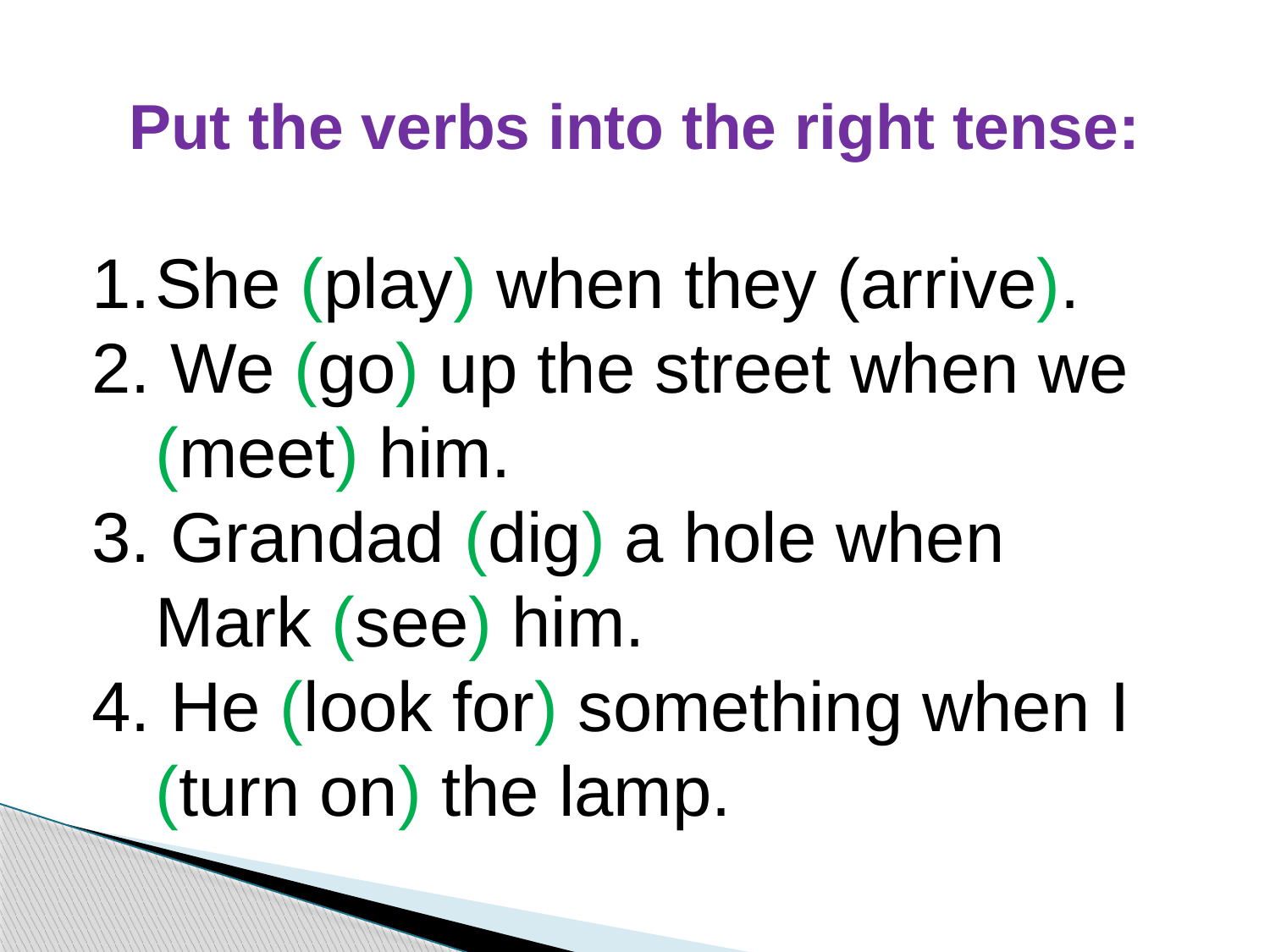

Put the verbs into the right tense:

She (play) when they (arrive).
2. We (go) up the street when we (meet) him.
3. Grandad (dig) a hole when Mark (see) him.
4. He (look for) something when I (turn on) the lamp.